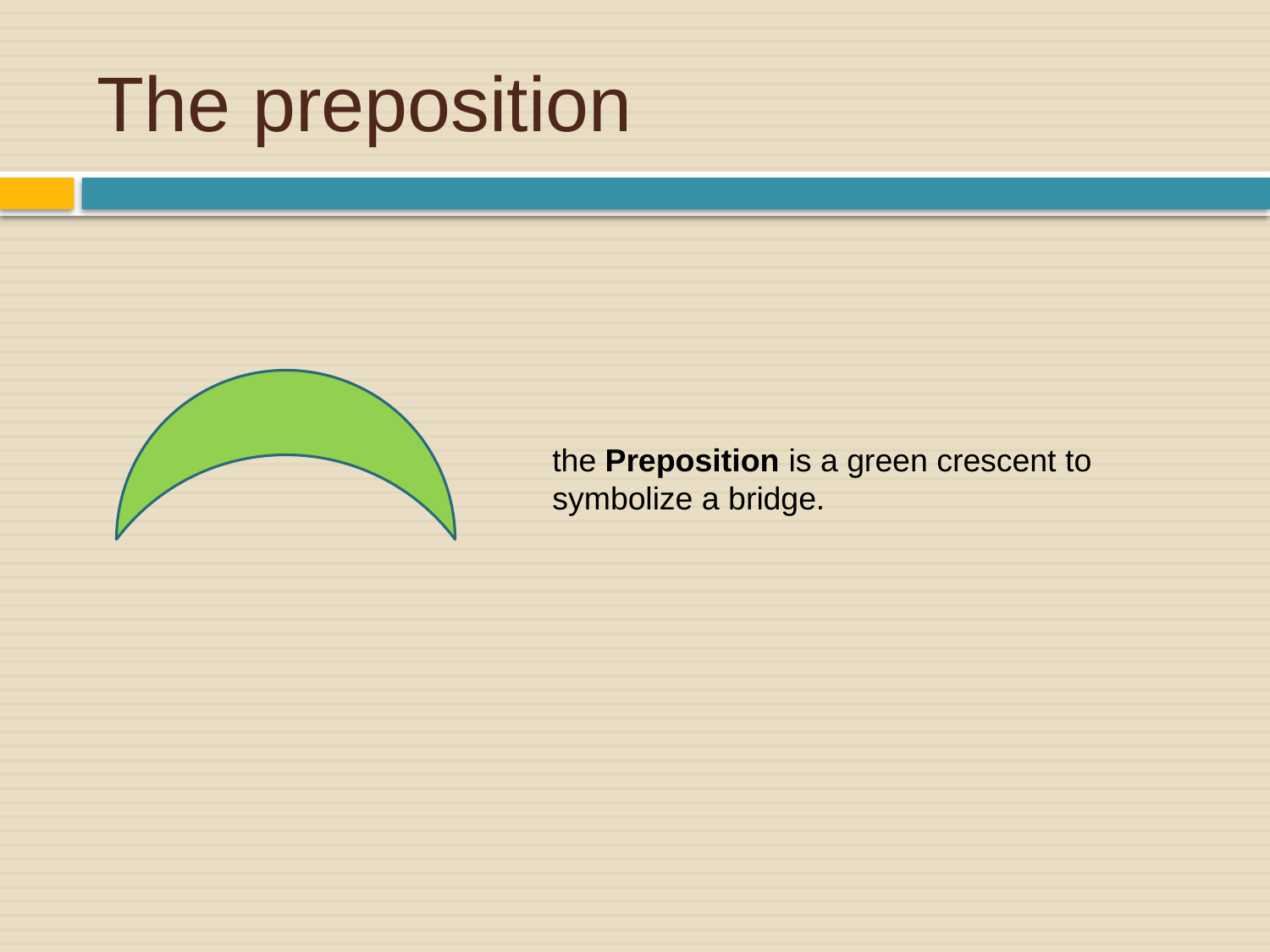

# The preposition

the Preposition is a green crescent to symbolize a bridge.